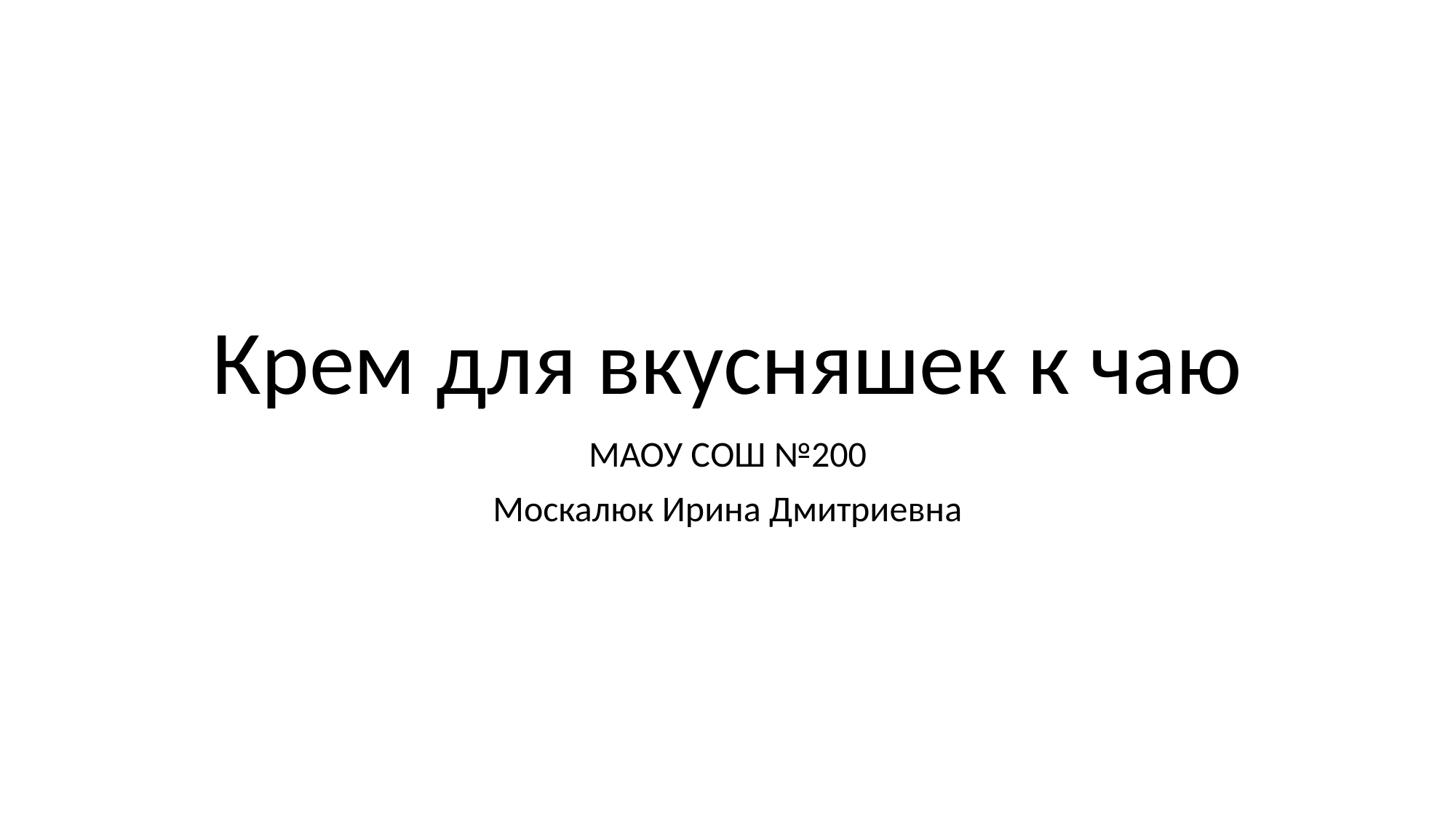

# Крем для вкусняшек к чаю
МАОУ СОШ №200
Москалюк Ирина Дмитриевна